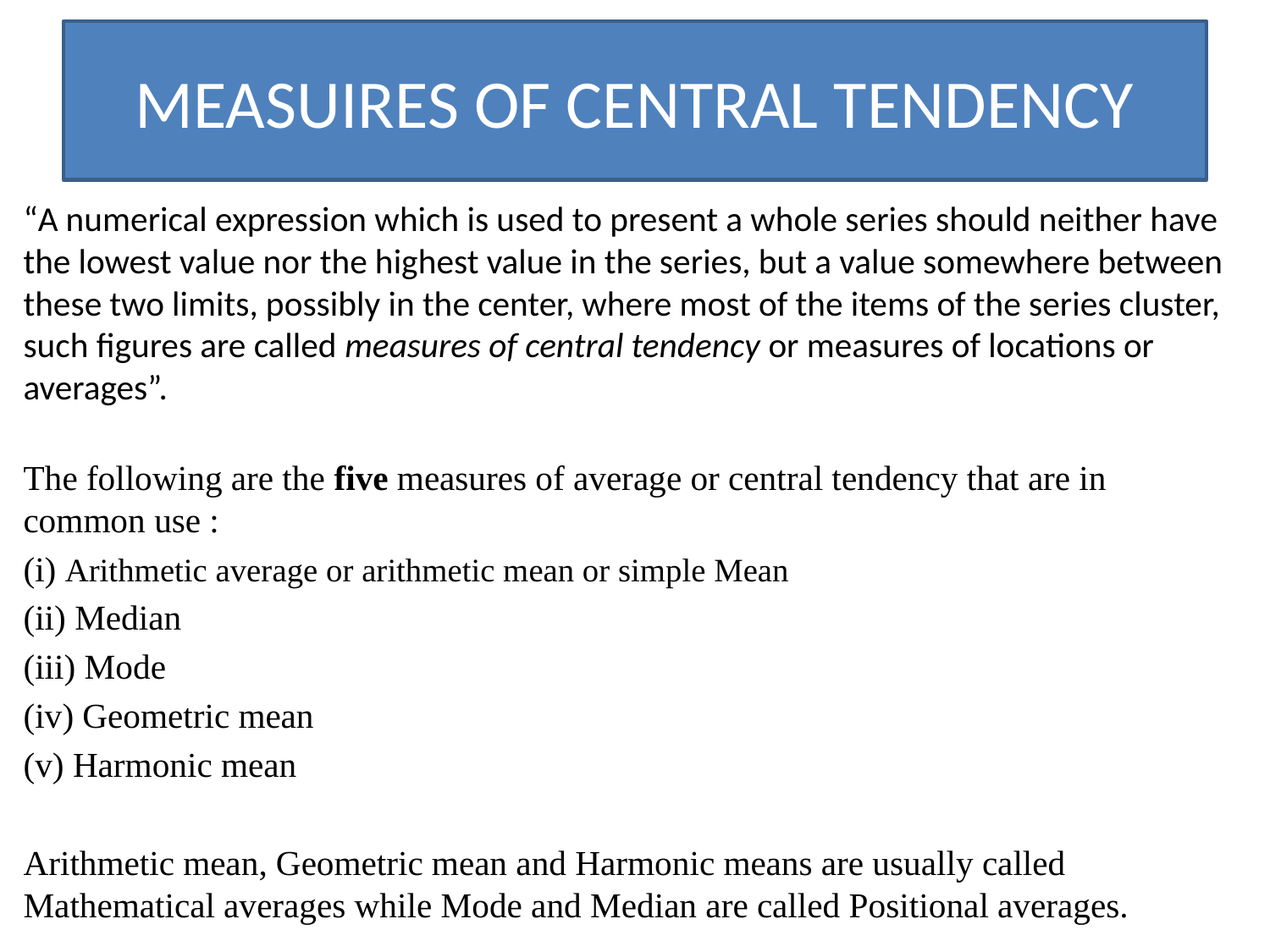

# MEASUIRES OF CENTRAL TENDENCY
“A numerical expression which is used to present a whole series should neither have the lowest value nor the highest value in the series, but a value somewhere between these two limits, possibly in the center, where most of the items of the series cluster, such figures are called measures of central tendency or measures of locations or averages”.
The following are the five measures of average or central tendency that are in common use :
(i) Arithmetic average or arithmetic mean or simple Mean
(ii) Median
(iii) Mode
(iv) Geometric mean
(v) Harmonic mean

Arithmetic mean, Geometric mean and Harmonic means are usually called Mathematical averages while Mode and Median are called Positional averages.